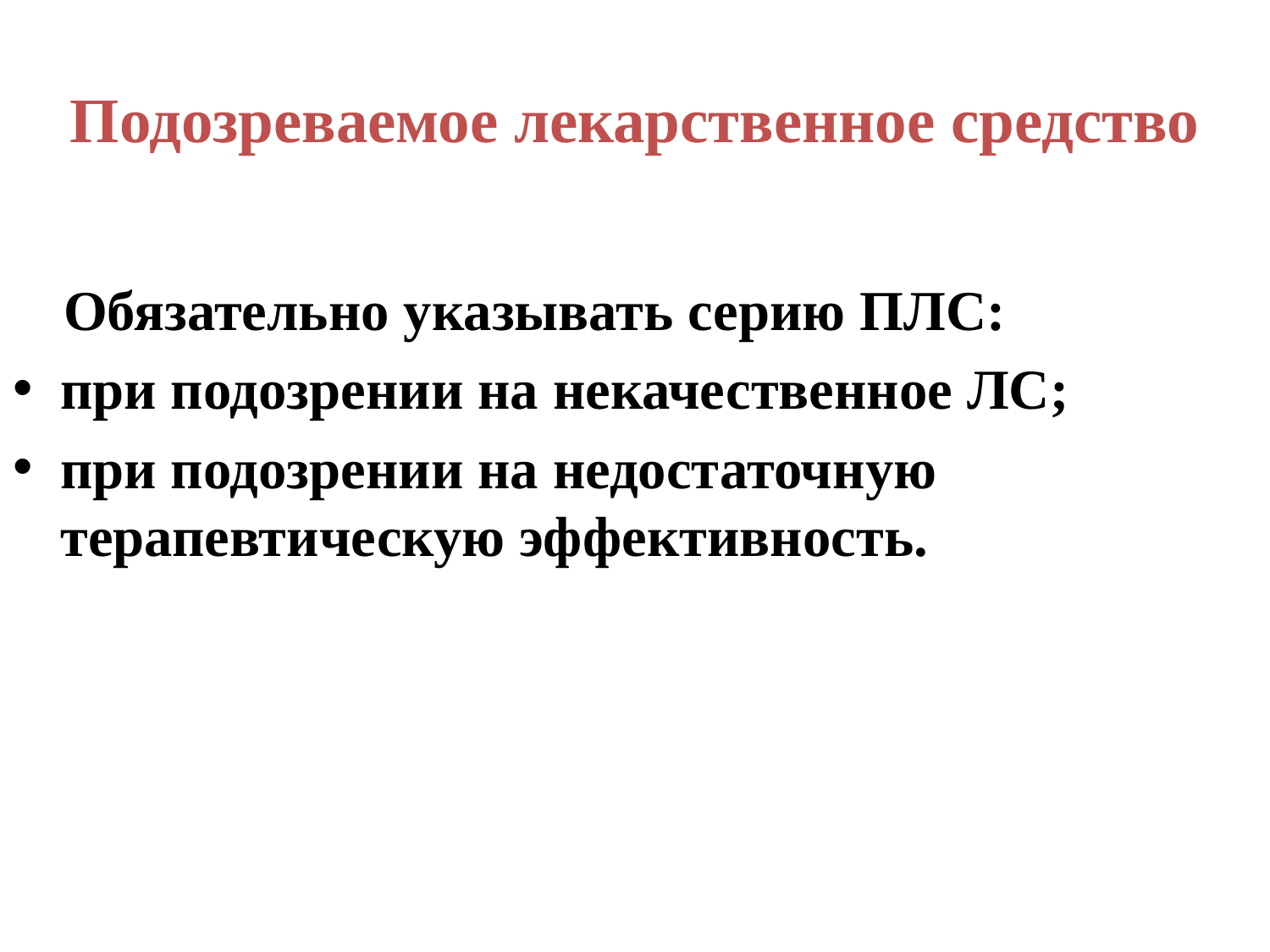

# Подозреваемое лекарственное средство
    Обязательно указывать серию ПЛС:
при подозрении на некачественное ЛС;
при подозрении на недостаточную терапевтическую эффективность.